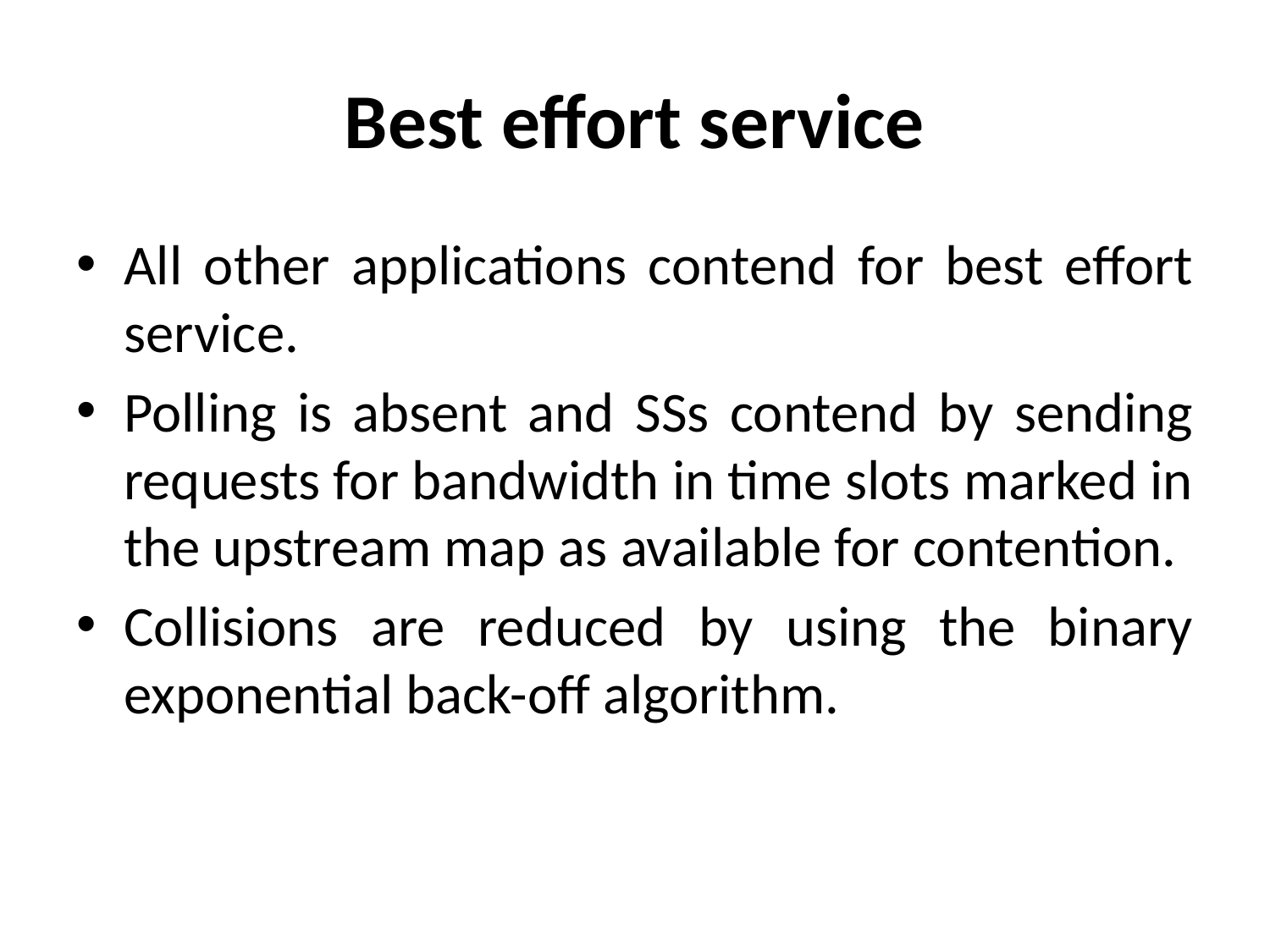

# Best effort service
All other applications contend for best effort service.
Polling is absent and SSs contend by sending requests for bandwidth in time slots marked in the upstream map as available for contention.
Collisions are reduced by using the binary exponential back-off algorithm.